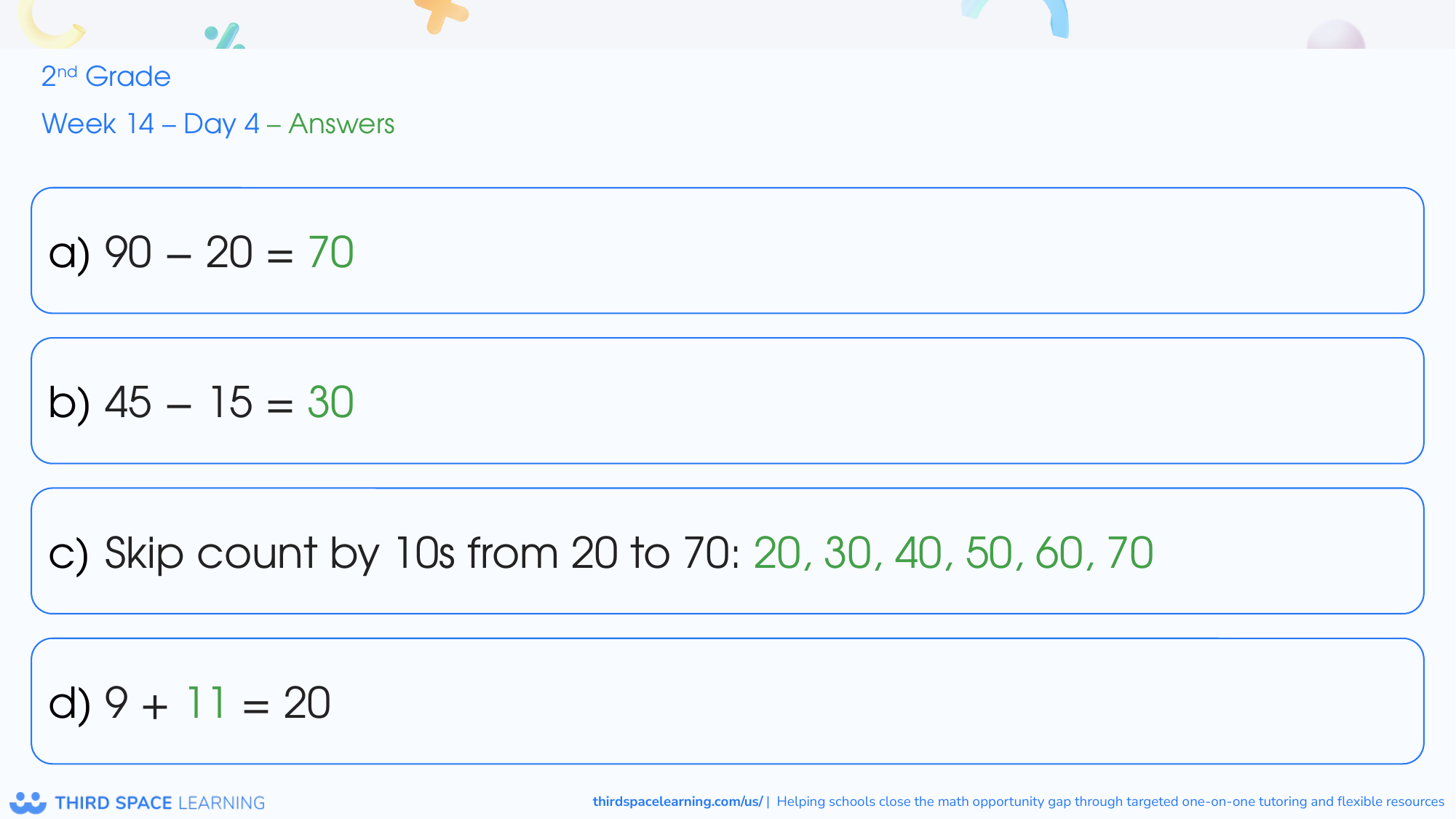

2nd Grade
Week 14 – Day 4 – Answers
90 − 20 = 70
45 − 15 = 30
Skip count by 10s from 20 to 70: 20, 30, 40, 50, 60, 70
9 + 11 = 20